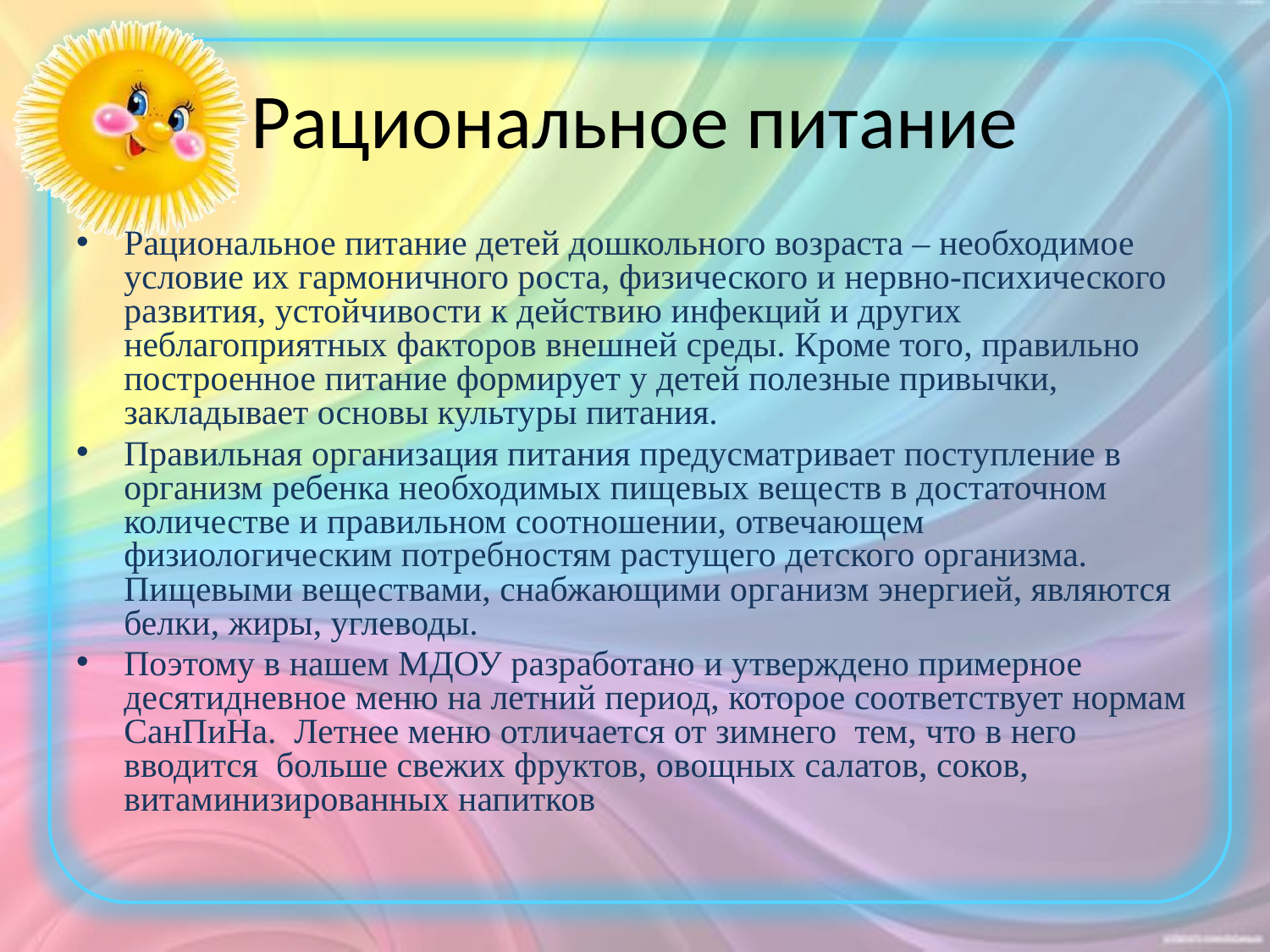

Рациональное питание
Рациональное питание детей дошкольного возраста – необходимое условие их гармоничного роста, физического и нервно-психического развития, устойчивости к действию инфекций и других неблагоприятных факторов внешней среды. Кроме того, правильно построенное питание формирует у детей полезные привычки, закладывает основы культуры питания.
Правильная организация питания предусматривает поступление в организм ребенка необходимых пищевых веществ в достаточном количестве и правильном соотношении, отвечающем физиологическим потребностям растущего детского организма. Пищевыми веществами, снабжающими организм энергией, являются белки, жиры, углеводы.
Поэтому в нашем МДОУ разработано и утверждено примерное десятидневное меню на летний период, которое соответствует нормам СанПиНа.  Летнее меню отличается от зимнего  тем, что в него вводится  больше свежих фруктов, овощных салатов, соков, витаминизированных напитков